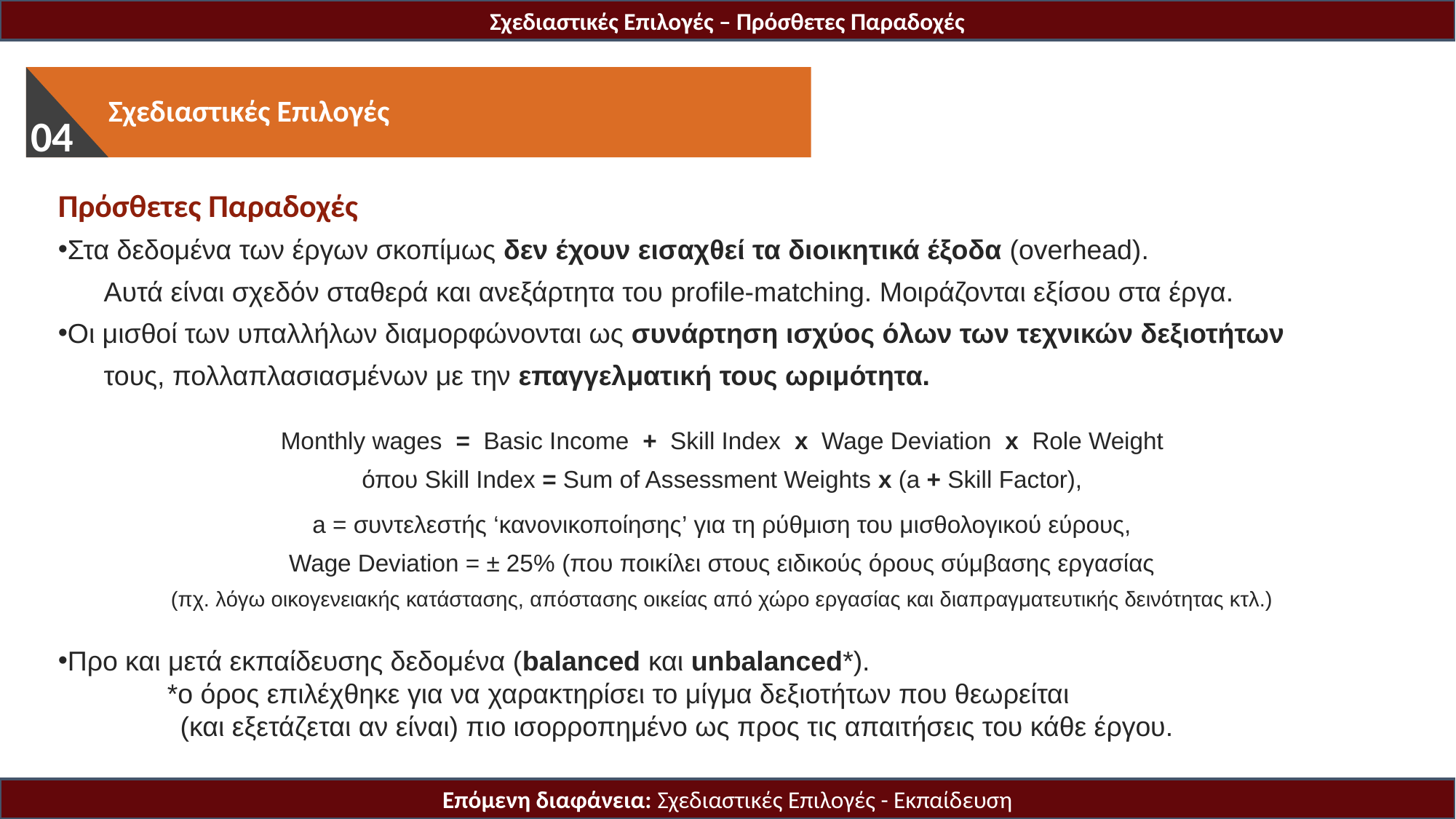

Σχεδιαστικές Επιλογές – Πρόσθετες Παραδοχές

 Προτεινόμενη Μοντελοποίηση
01
 Σχεδιαστικές Επιλογές
03
04
Πρόσθετες Παραδοχές
Στα δεδομένα των έργων σκοπίμως δεν έχουν εισαχθεί τα διοικητικά έξοδα (overhead).
      Αυτά είναι σχεδόν σταθερά και ανεξάρτητα του profile-matching. Μοιράζονται εξίσου στα έργα.
Οι μισθοί των υπαλλήλων διαμορφώνονται ως συνάρτηση ισχύος όλων των τεχνικών δεξιοτήτων
      τους, πολλαπλασιασμένων με την επαγγελματική τους ωριμότητα.

Monthly wages  =  Basic Income  +  Skill Index  x  Wage Deviation  x  Role Weight
όπου Skill Index = Sum of Assessment Weights x (a + Skill Factor),
a = συντελεστής ‘κανονικοποίησης’ για τη ρύθμιση του μισθολογικού εύρους,
Wage Deviation = ± 25% (που ποικίλει στους ειδικούς όρους σύμβασης εργασίας
(πχ. λόγω οικογενειακής κατάστασης, απόστασης οικείας από χώρο εργασίας και διαπραγματευτικής δεινότητας κτλ.)

Προ και μετά εκπαίδευσης δεδομένα (balanced και unbalanced*).
	*ο όρος επιλέχθηκε για να χαρακτηρίσει το μίγμα δεξιοτήτων που θεωρείται
                (και εξετάζεται αν είναι) πιο ισορροπημένο ως προς τις απαιτήσεις του κάθε έργου.
Επόμενη διαφάνεια: Σχεδιαστικές Επιλογές - Εκπαίδευση